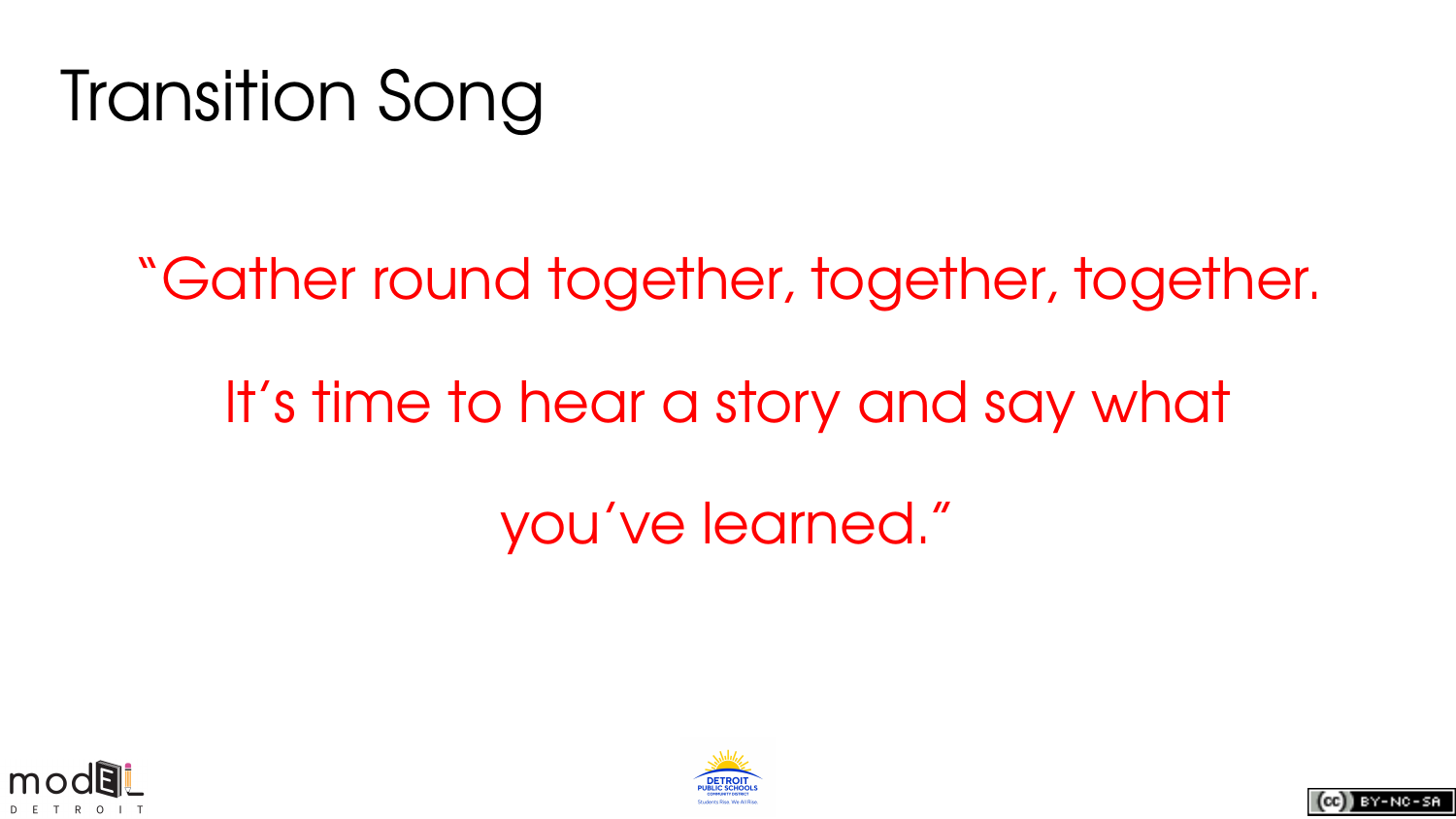

# Transition Song
“Gather round together, together, together. It’s time to hear a story and say what you’ve learned.”